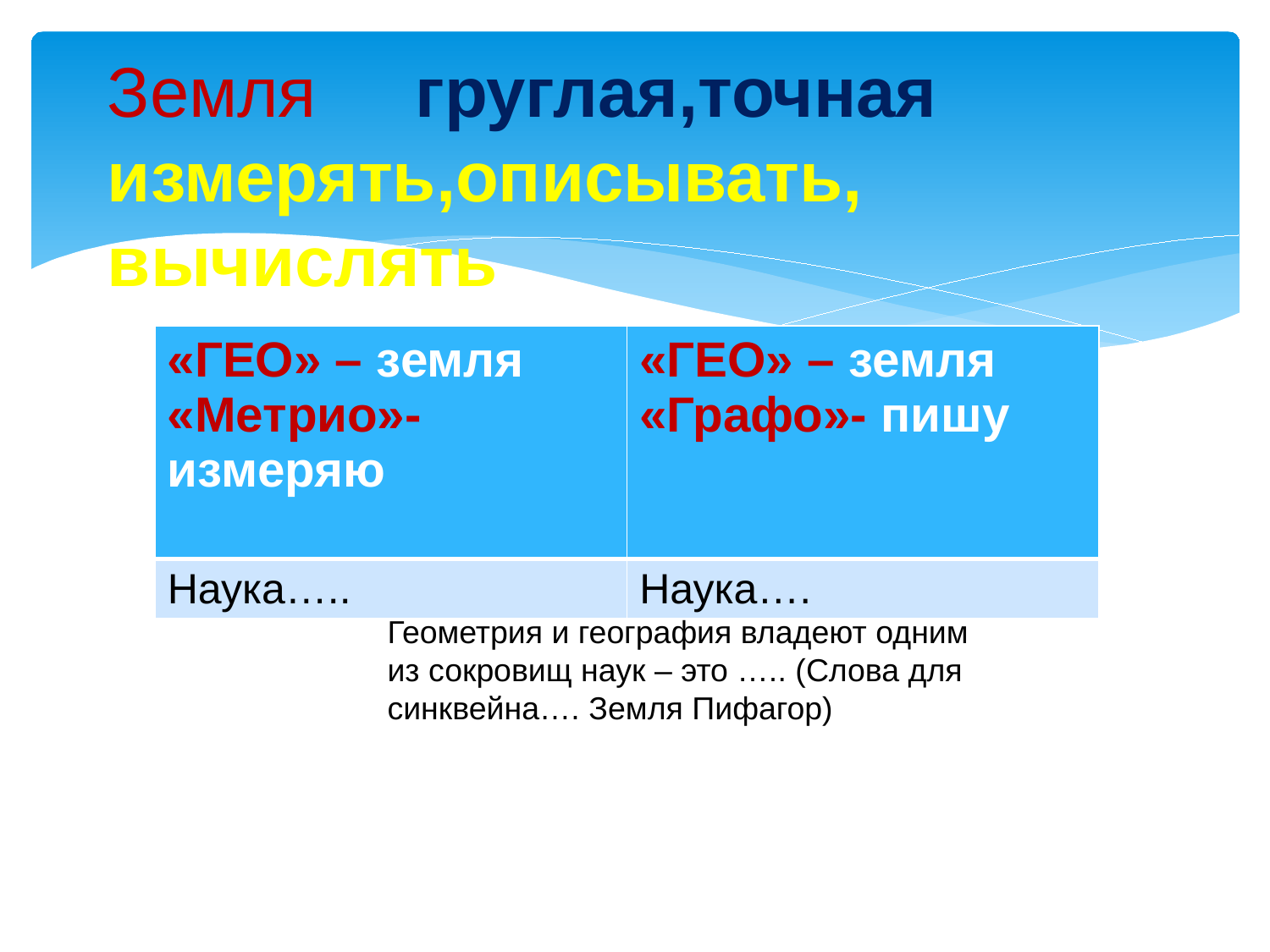

Земля     груглая,точная
измерять,описывать, вычислять
| «ГЕО» – земля «Метрио»- измеряю | «ГЕО» – земля «Графо»- пишу |
| --- | --- |
| Наука….. | Наука…. |
Геометрия и география владеют одним из сокровищ наук – это ….. (Слова для синквейна…. Земля Пифагор)